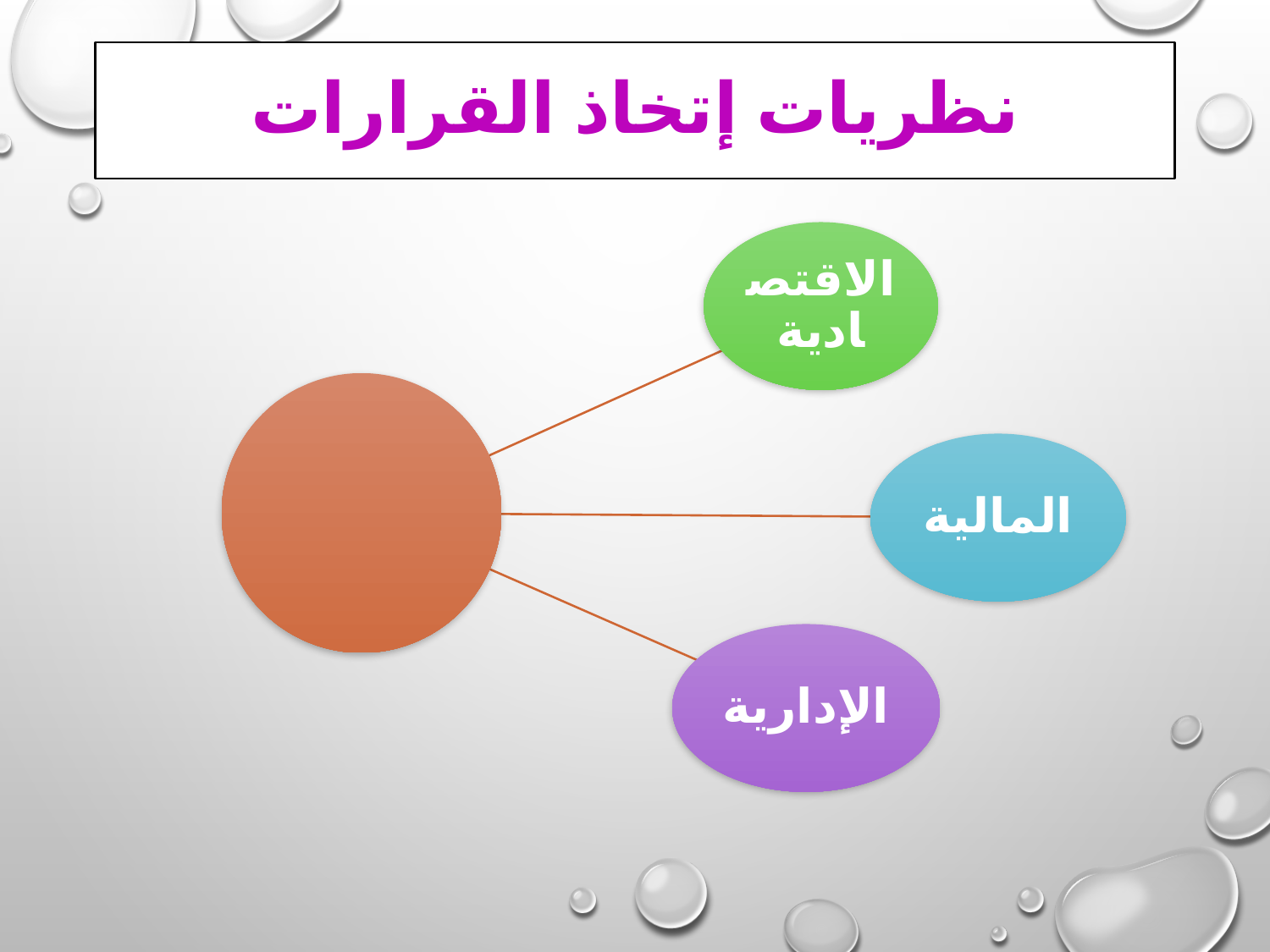

# نظريات إتخاذ القرارات
الاقتصادية
المالية
الإدارية